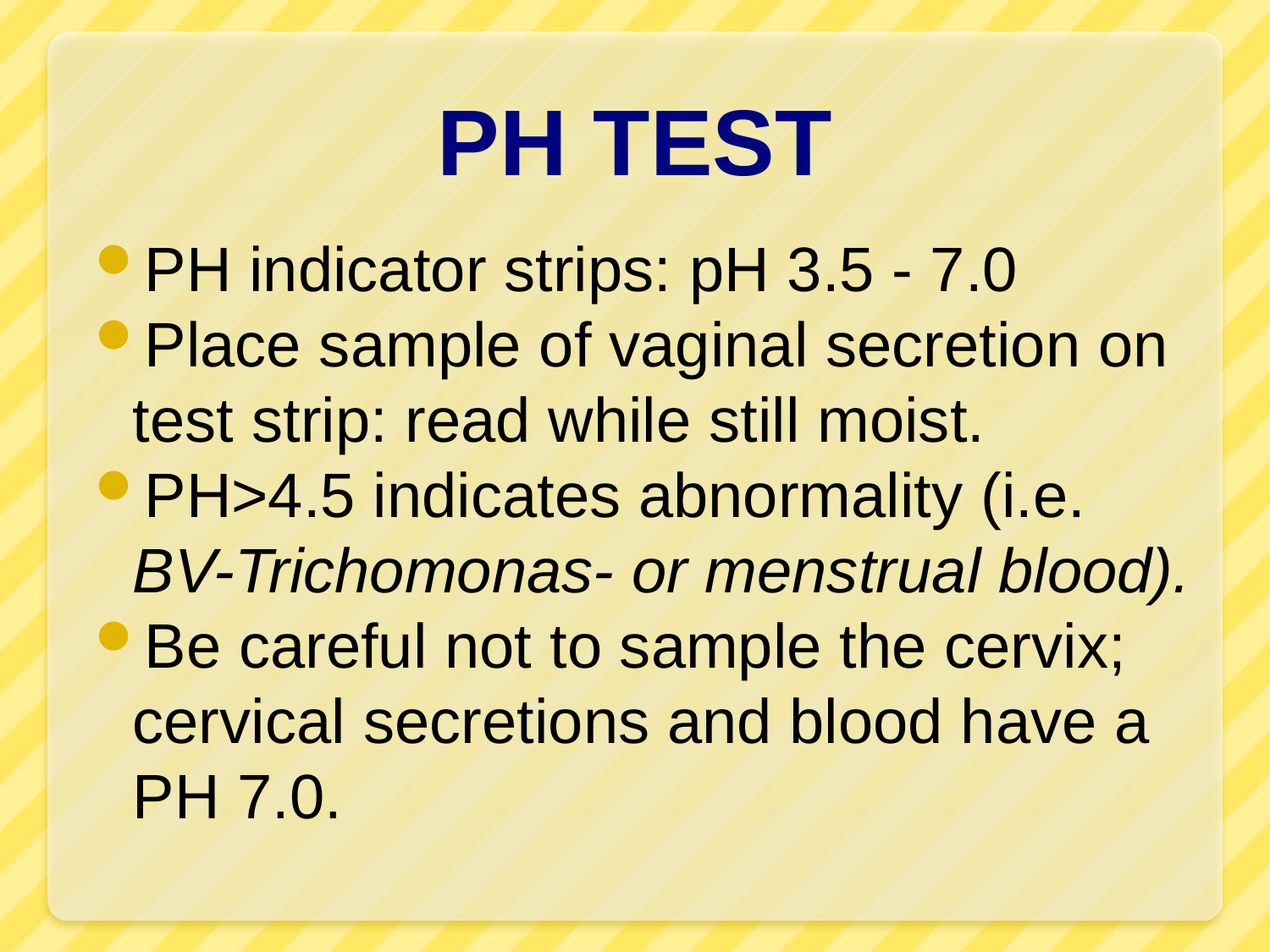

# PH TEST
PH indicator strips: pH 3.5 - 7.0
Place sample of vaginal secretion on test strip: read while still moist.
PH>4.5 indicates abnormality (i.e. BV-Trichomonas- or menstrual blood).
Be careful not to sample the cervix; cervical secretions and blood have a PH 7.0.